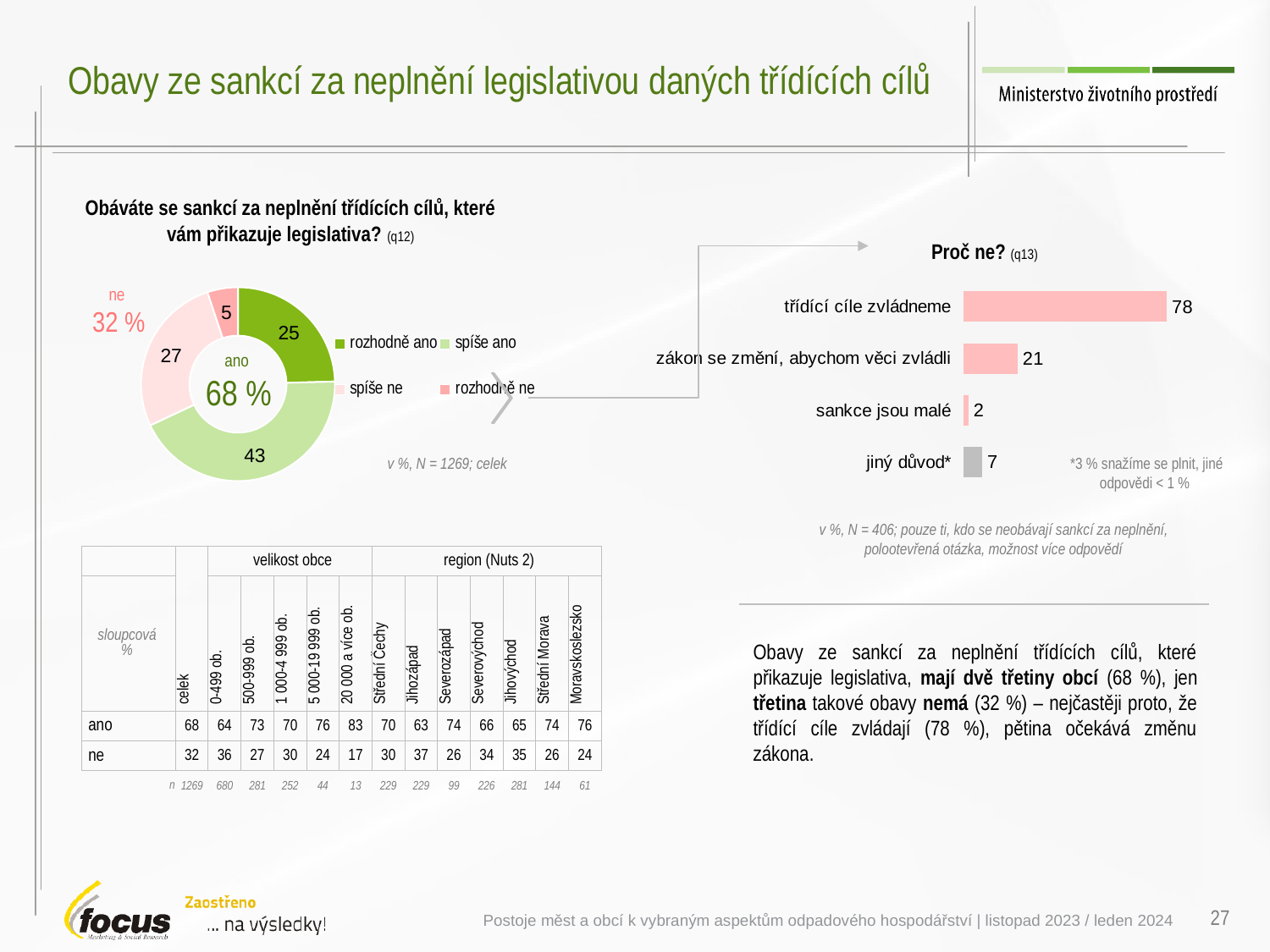

# Obavy ze sankcí za neplnění legislativou daných třídících cílů
Obáváte se sankcí za neplnění třídících cílů, které vám přikazuje legislativa? (q12)
Proč ne? (q13)

### Chart

| Category |  |
|---|---|
| rozhodně ano | 24.57125528626 |
| spíše ano | 43.43832606604 |
| spíše ne | 26.89347771511 |
| rozhodně ne | 5.096940932596 |

### Chart

| Category |  |
|---|---|
| třídící cíle zvládneme | 77.73015431971 |
| zákon se změní, abychom věci zvládli | 20.69984093209 |
| sankce jsou malé | 1.92234619245 |
| jiný důvod* | 7.178055991052 |
ne
32 %
ano
68 %

v %, N = 1269; celek
*3 % snažíme se plnit, jiné odpovědi < 1 %
v %, N = 406; pouze ti, kdo se neobávají sankcí za neplnění, polootevřená otázka, možnost více odpovědí
|  | celek | velikost obce |  |  |  |  | region (Nuts 2) |  |  |  |  |  |  |
| --- | --- | --- | --- | --- | --- | --- | --- | --- | --- | --- | --- | --- | --- |
| sloupcová % | celek | 0-499 ob. | 500-999 ob. | 1 000-4 999 ob. | 5 000-19 999 ob. | 20 000 a více ob. | Střední Čechy | Jihozápad | Severozápad | Severovýchod | Jihovýchod | Střední Morava | Moravskoslezsko |
| ano | 68 | 64 | 73 | 70 | 76 | 83 | 70 | 63 | 74 | 66 | 65 | 74 | 76 |
| ne | 32 | 36 | 27 | 30 | 24 | 17 | 30 | 37 | 26 | 34 | 35 | 26 | 24 |
| n | 1269 | 680 | 281 | 252 | 44 | 13 | 229 | 229 | 99 | 226 | 281 | 144 | 61 |
|  |  |  |  |  |  |  |  |  |  |  |  |  |  |
Obavy ze sankcí za neplnění třídících cílů, které přikazuje legislativa, mají dvě třetiny obcí (68 %), jen třetina takové obavy nemá (32 %) – nejčastěji proto, že třídící cíle zvládají (78 %), pětina očekává změnu zákona.